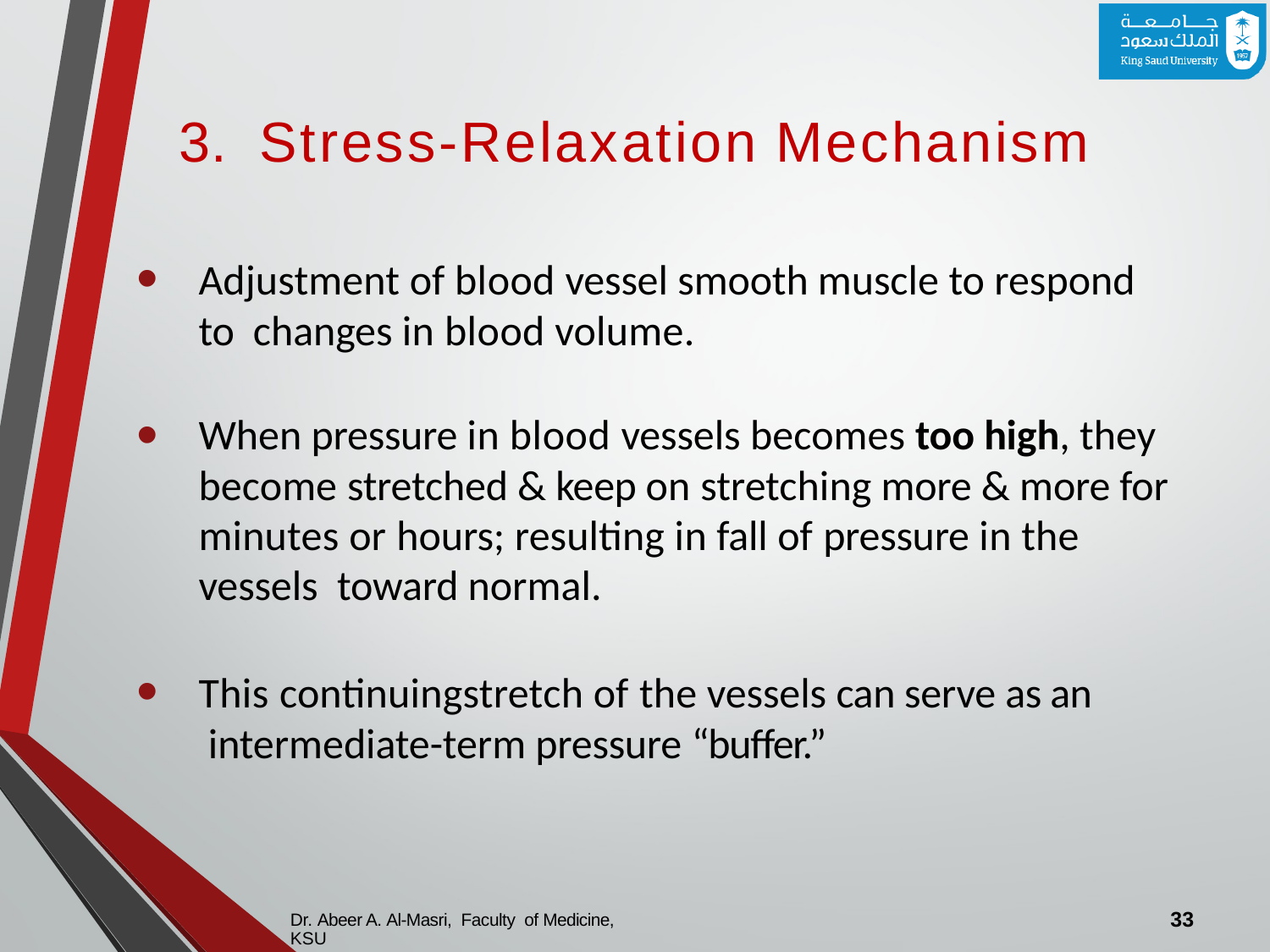

# 3.	Stress-Relaxation Mechanism
Adjustment of blood vessel smooth muscle to respond to  changes in blood volume.

When pressure in blood vessels becomes too high, they  become stretched & keep on stretching more & more for  minutes or hours; resulting in fall of pressure in the vessels  toward normal.

This continuingstretch of the vessels can serve as an  intermediate-term pressure “buffer.”

33
Dr. Abeer A. Al-Masri,  Faculty  of Medicine,   KSU